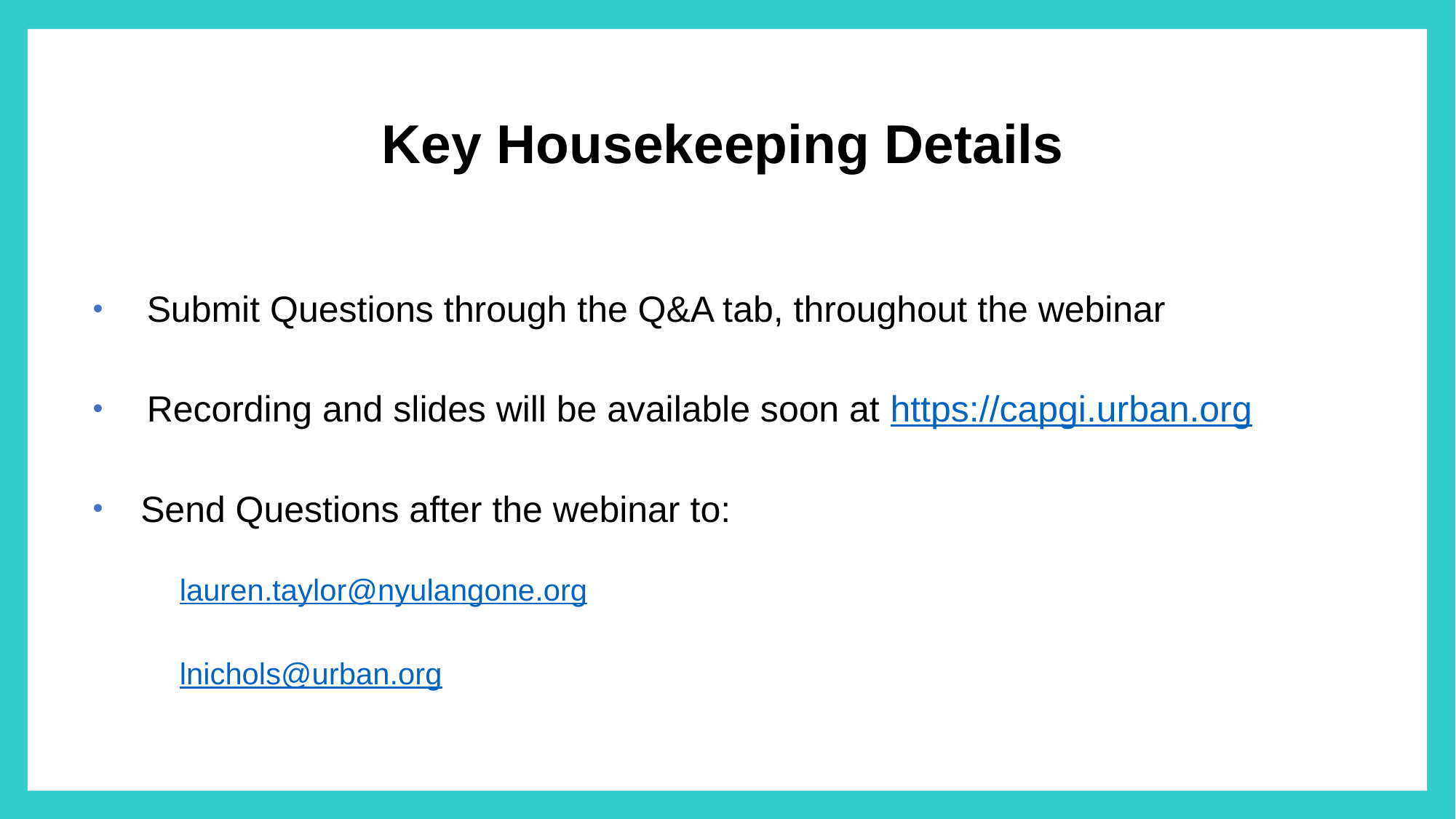

# Key Housekeeping Details

Submit Questions through the Q&A tab, throughout the webinar
Recording and slides will be available soon at https://capgi.urban.org
Send Questions after the webinar to:

	lauren.taylor@nyulangone.org

	lnichols@urban.org